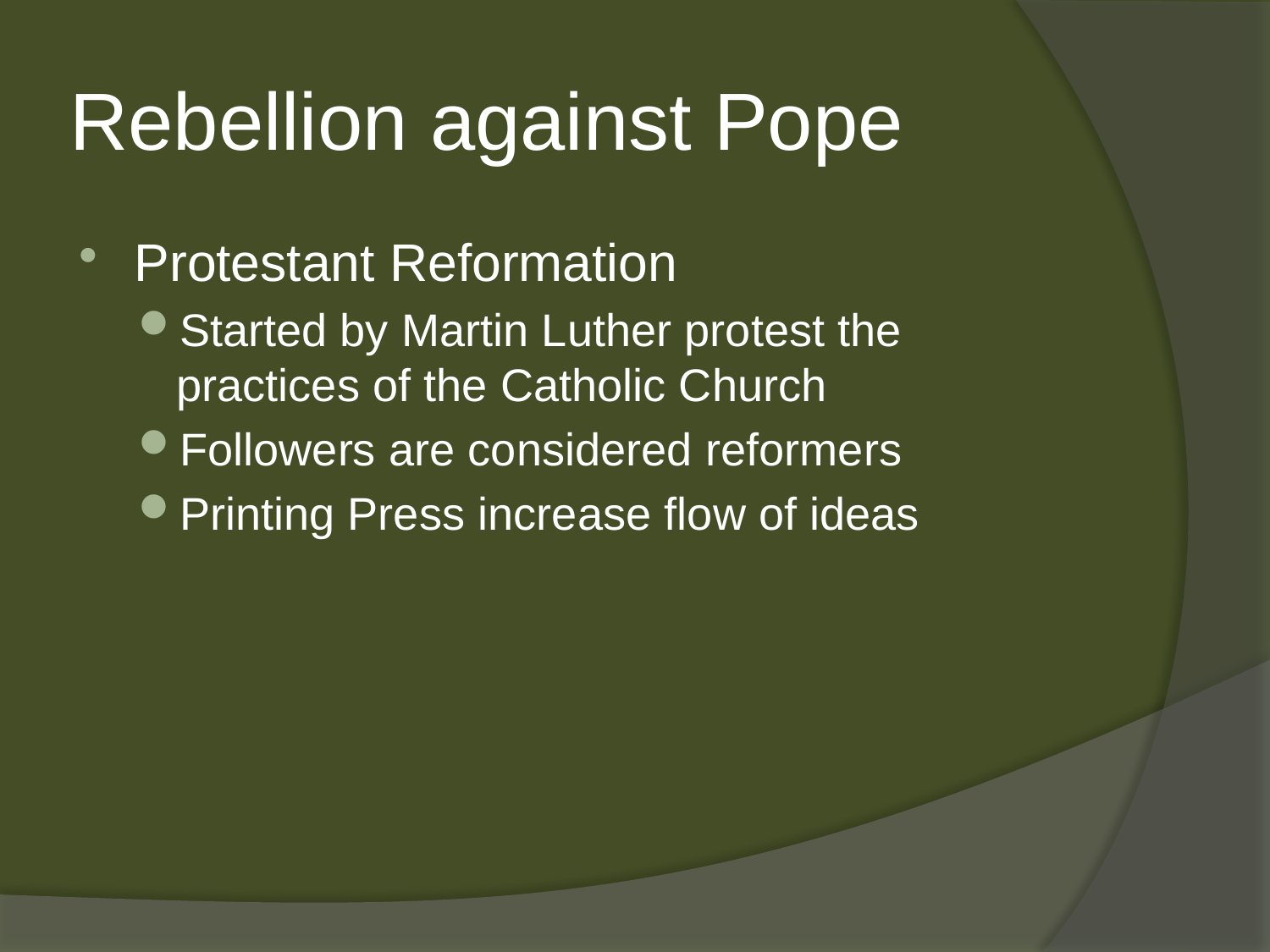

# Rebellion against Pope
Protestant Reformation
Started by Martin Luther protest the practices of the Catholic Church
Followers are considered reformers
Printing Press increase flow of ideas